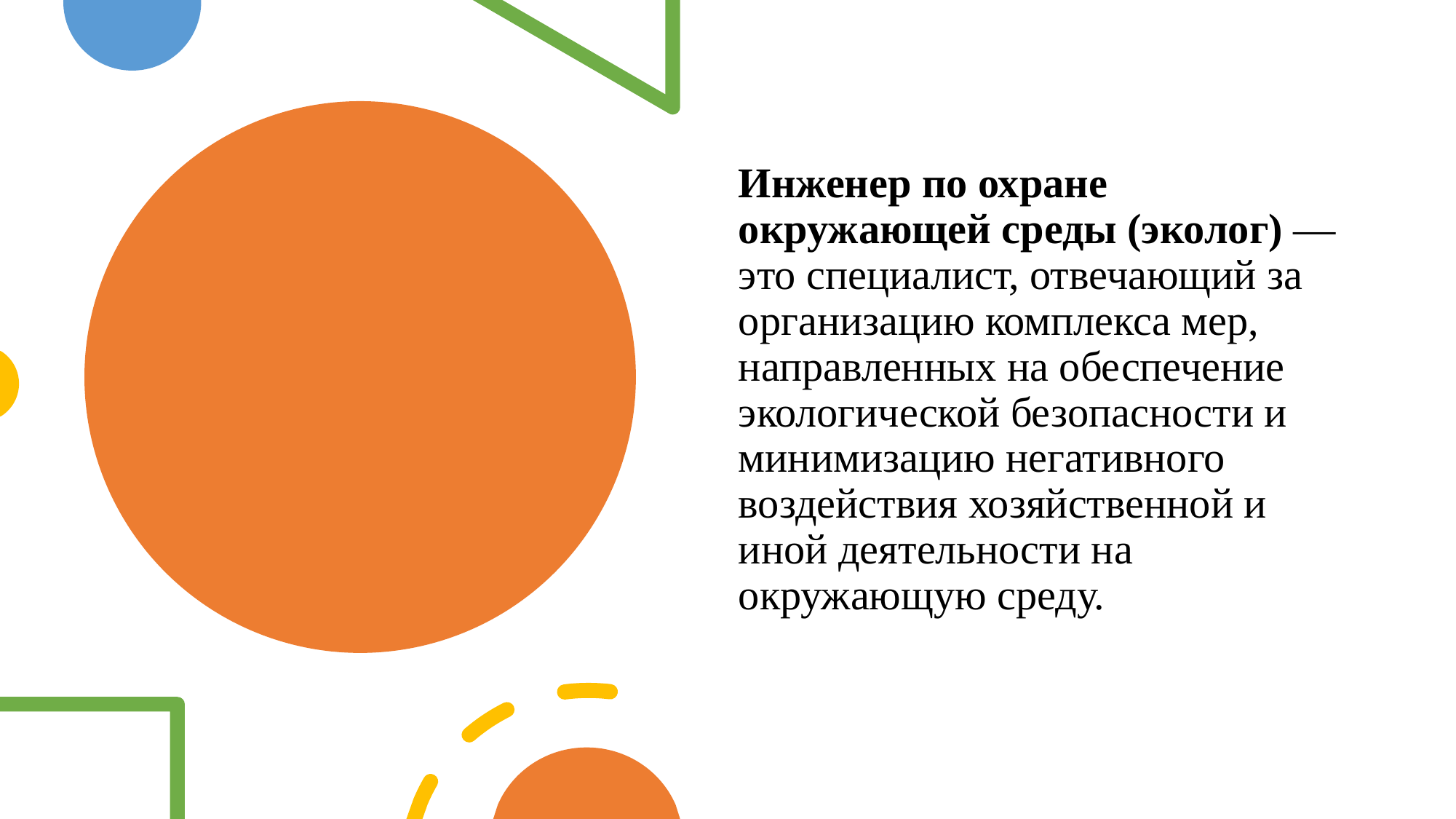

Инженер по охране окружающей среды (эколог) — это специалист, отвечающий за организацию комплекса мер, направленных на обеспечение экологической безопасности и минимизацию негативного воздействия хозяйственной и иной деятельности на окружающую среду.